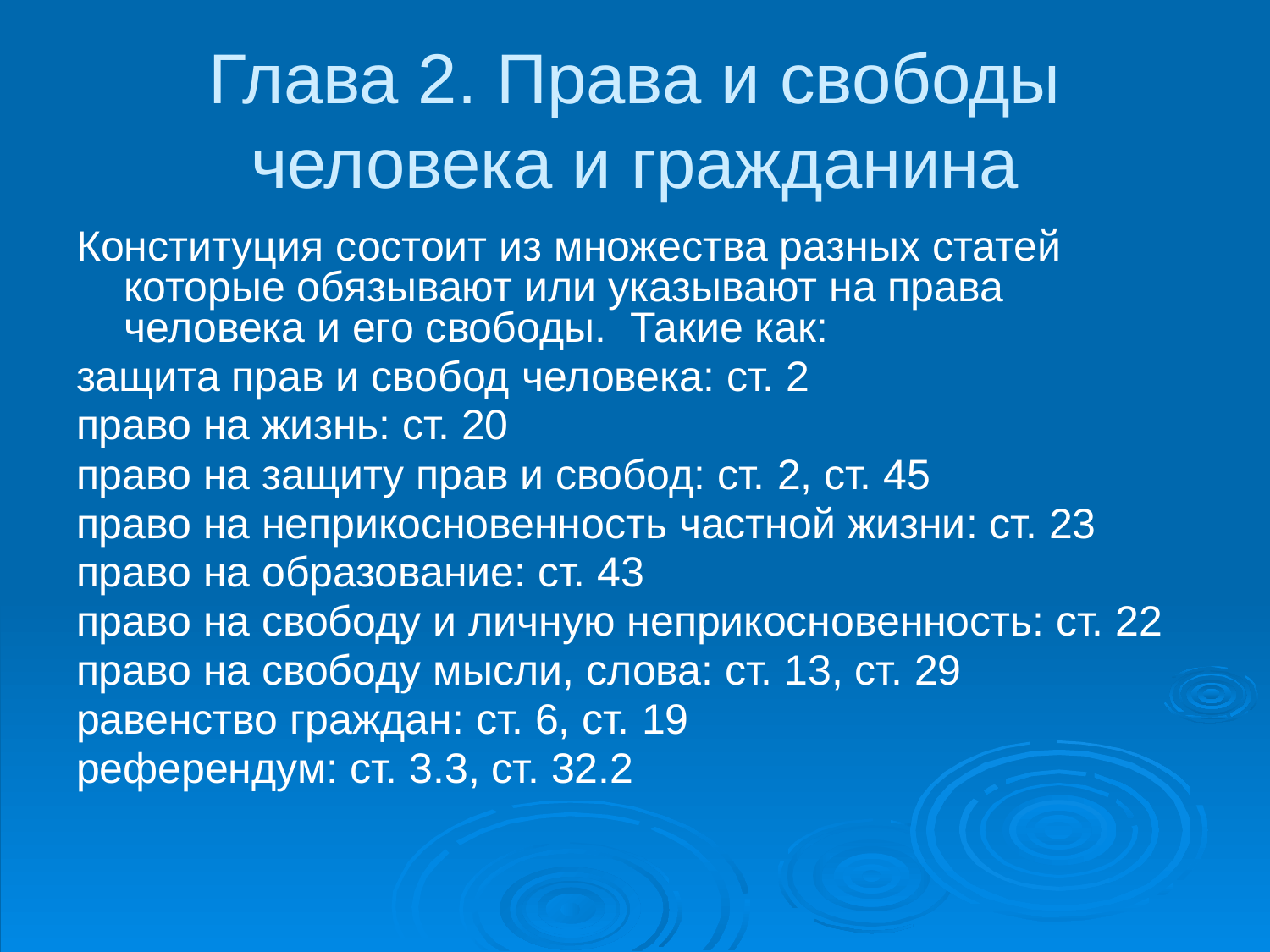

# Глава 2. Права и свободы человека и гражданина
Конституция состоит из множества разных статей которые обязывают или указывают на права человека и его свободы.  Такие как:
защита прав и свобод человека: ст. 2
право на жизнь: ст. 20
право на защиту прав и свобод: ст. 2, ст. 45
право на неприкосновенность частной жизни: ст. 23
право на образование: ст. 43
право на свободу и личную неприкосновенность: ст. 22
право на свободу мысли, слова: ст. 13, ст. 29
равенство граждан: ст. 6, ст. 19
референдум: ст. 3.3, ст. 32.2